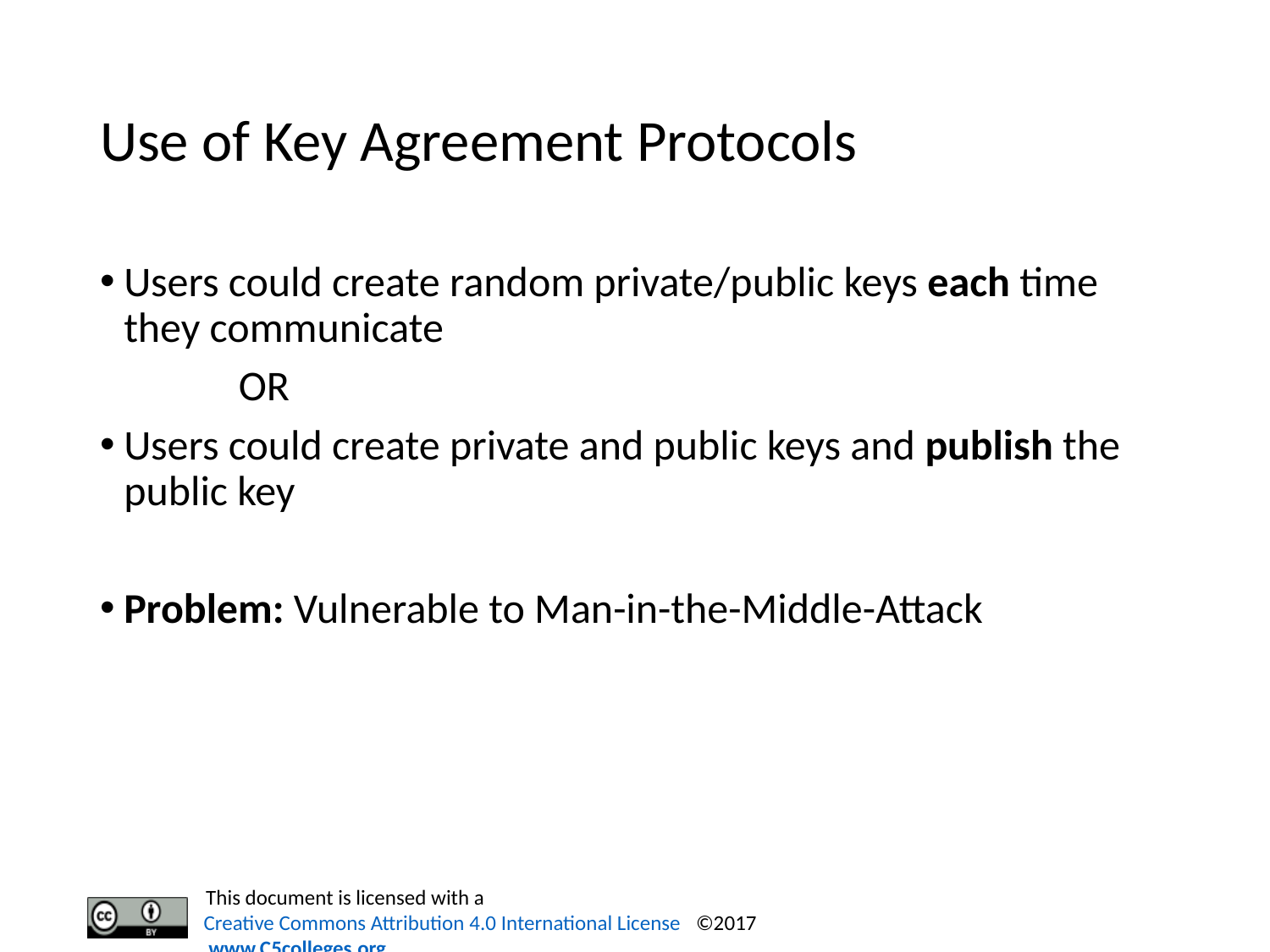

# Use of Key Agreement Protocols
Users could create random private/public keys each time they communicate
             OR
Users could create private and public keys and publish the public key

Problem: Vulnerable to Man-in-the-Middle-Attack